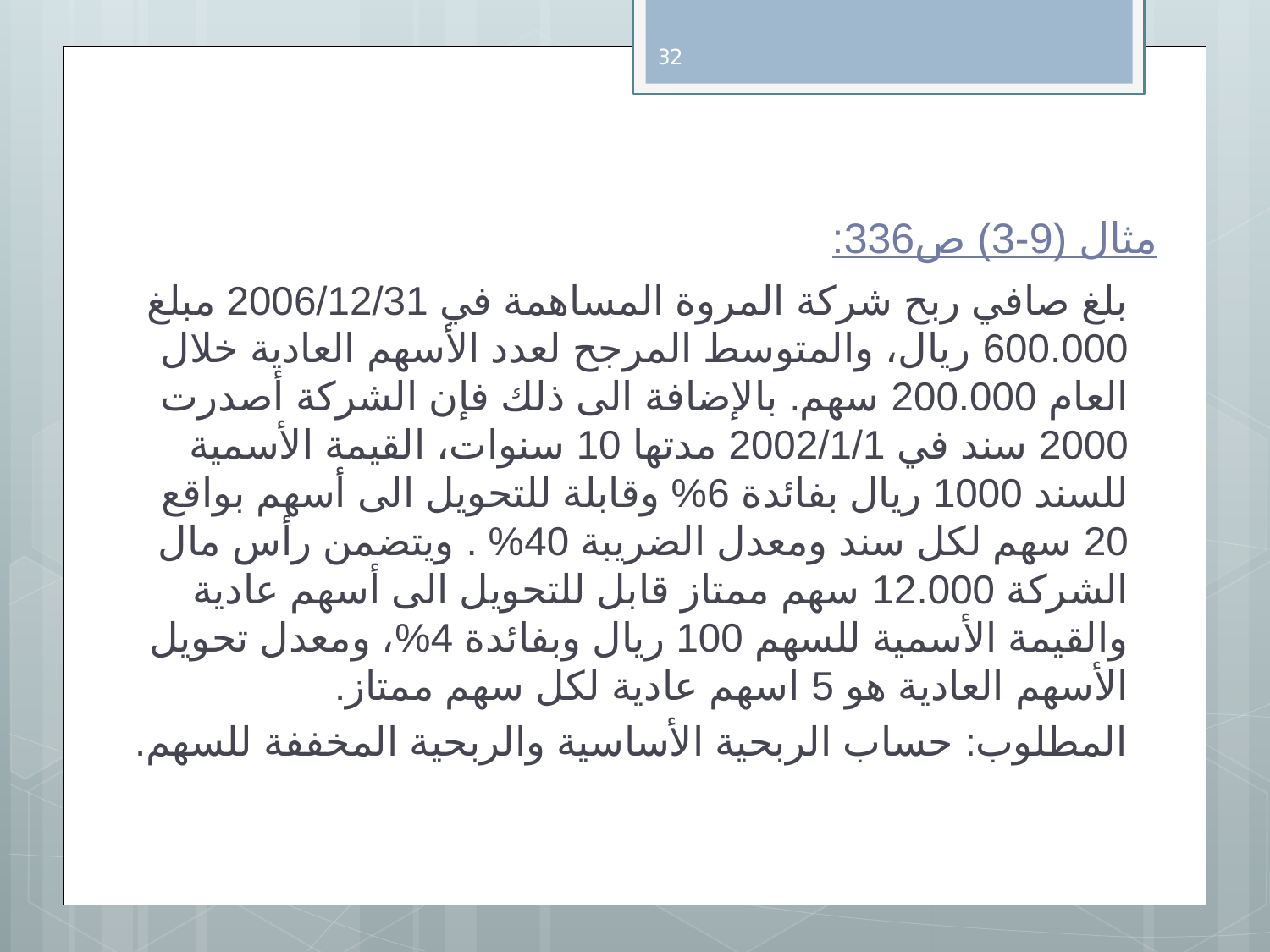

32
# مثال (9-3) ص336:
بلغ صافي ربح شركة المروة المساهمة في 2006/12/31 مبلغ 600.000 ريال، والمتوسط المرجح لعدد الأسهم العادية خلال العام 200.000 سهم. بالإضافة الى ذلك فإن الشركة أصدرت 2000 سند في 2002/1/1 مدتها 10 سنوات، القيمة الأسمية للسند 1000 ريال بفائدة 6% وقابلة للتحويل الى أسهم بواقع 20 سهم لكل سند ومعدل الضريبة 40% . ويتضمن رأس مال الشركة 12.000 سهم ممتاز قابل للتحويل الى أسهم عادية والقيمة الأسمية للسهم 100 ريال وبفائدة 4%، ومعدل تحويل الأسهم العادية هو 5 اسهم عادية لكل سهم ممتاز.
المطلوب: حساب الربحية الأساسية والربحية المخففة للسهم.